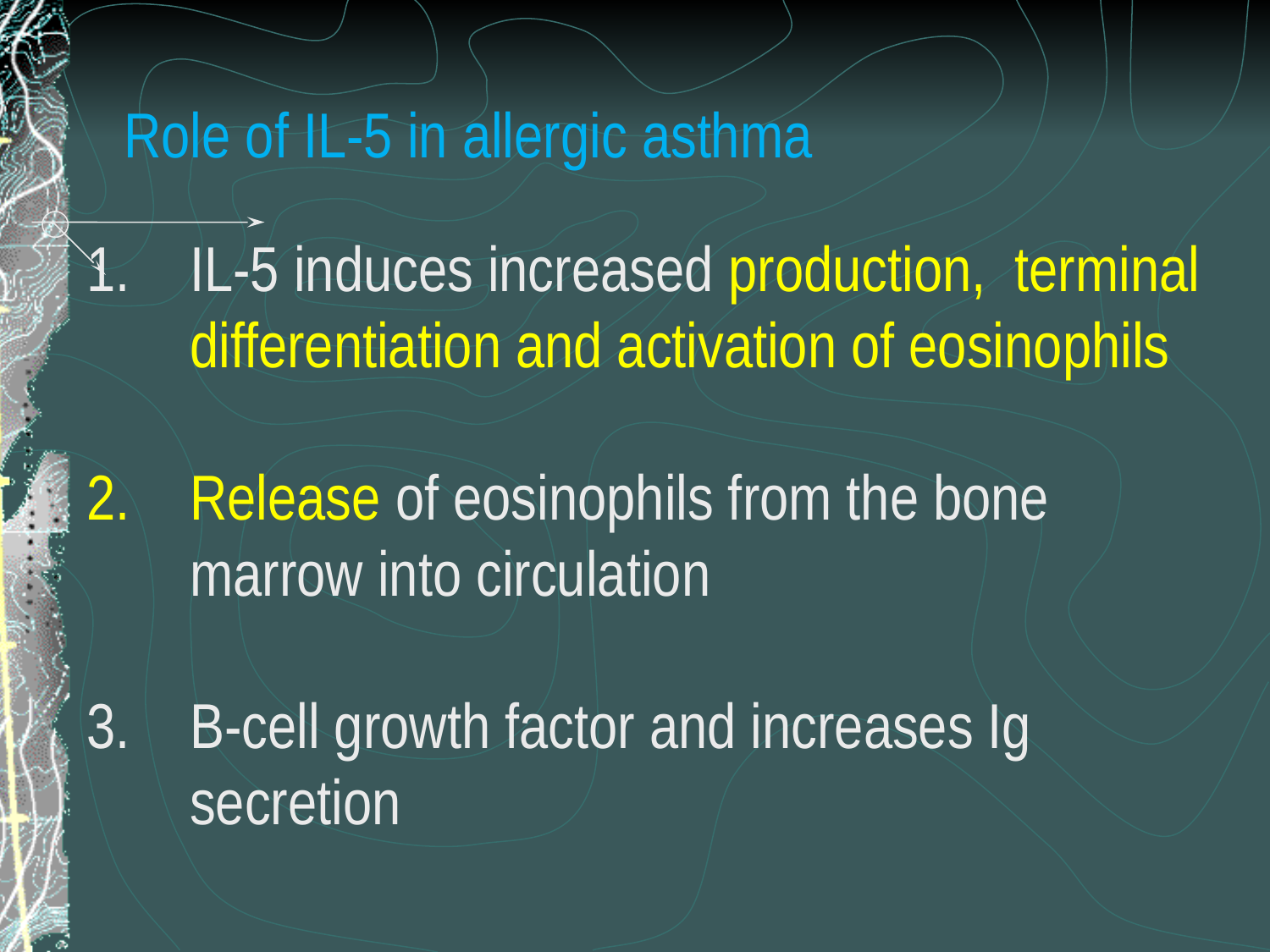

# Role of IL-5 in allergic asthma
IL-5 induces increased production,  terminal differentiation and activation of eosinophils

Release of eosinophils from the bone marrow into circulation

3.	B-cell growth factor and increases Ig secretion